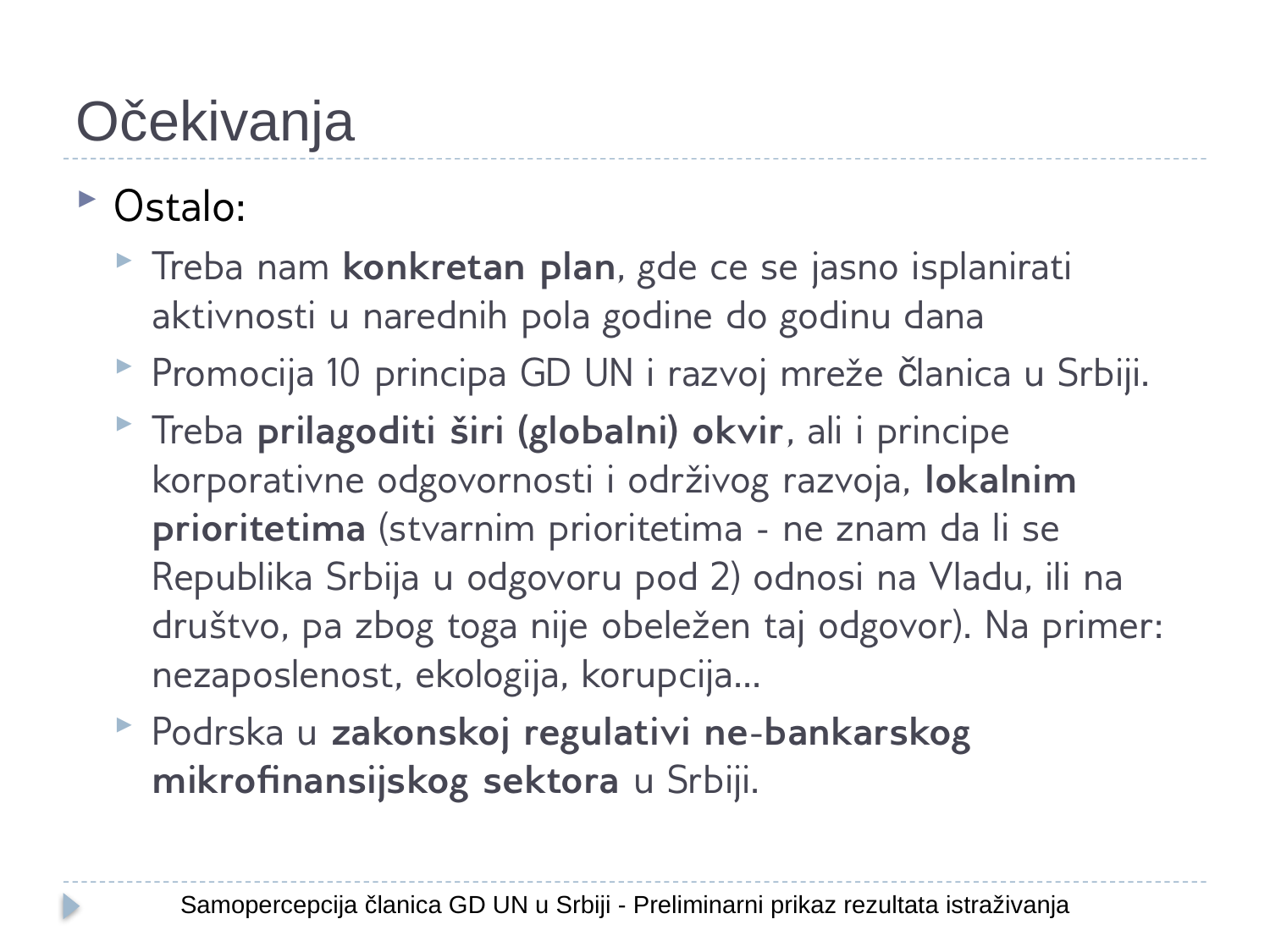

# Očekivanja
Ostalo:
Treba nam konkretan plan, gde ce se jasno isplanirati aktivnosti u narednih pola godine do godinu dana
Promocija 10 principa GD UN i razvoj mreže članica u Srbiji.
Treba prilagoditi širi (globalni) okvir, ali i principe korporativne odgovornosti i održivog razvoja, lokalnim prioritetima (stvarnim prioritetima - ne znam da li se Republika Srbija u odgovoru pod 2) odnosi na Vladu, ili na društvo, pa zbog toga nije obeležen taj odgovor). Na primer: nezaposlenost, ekologija, korupcija...
Podrska u zakonskoj regulativi ne-bankarskog mikrofinansijskog sektora u Srbiji.
Samopercepcija članica GD UN u Srbiji - Preliminarni prikaz rezultata istraživanja